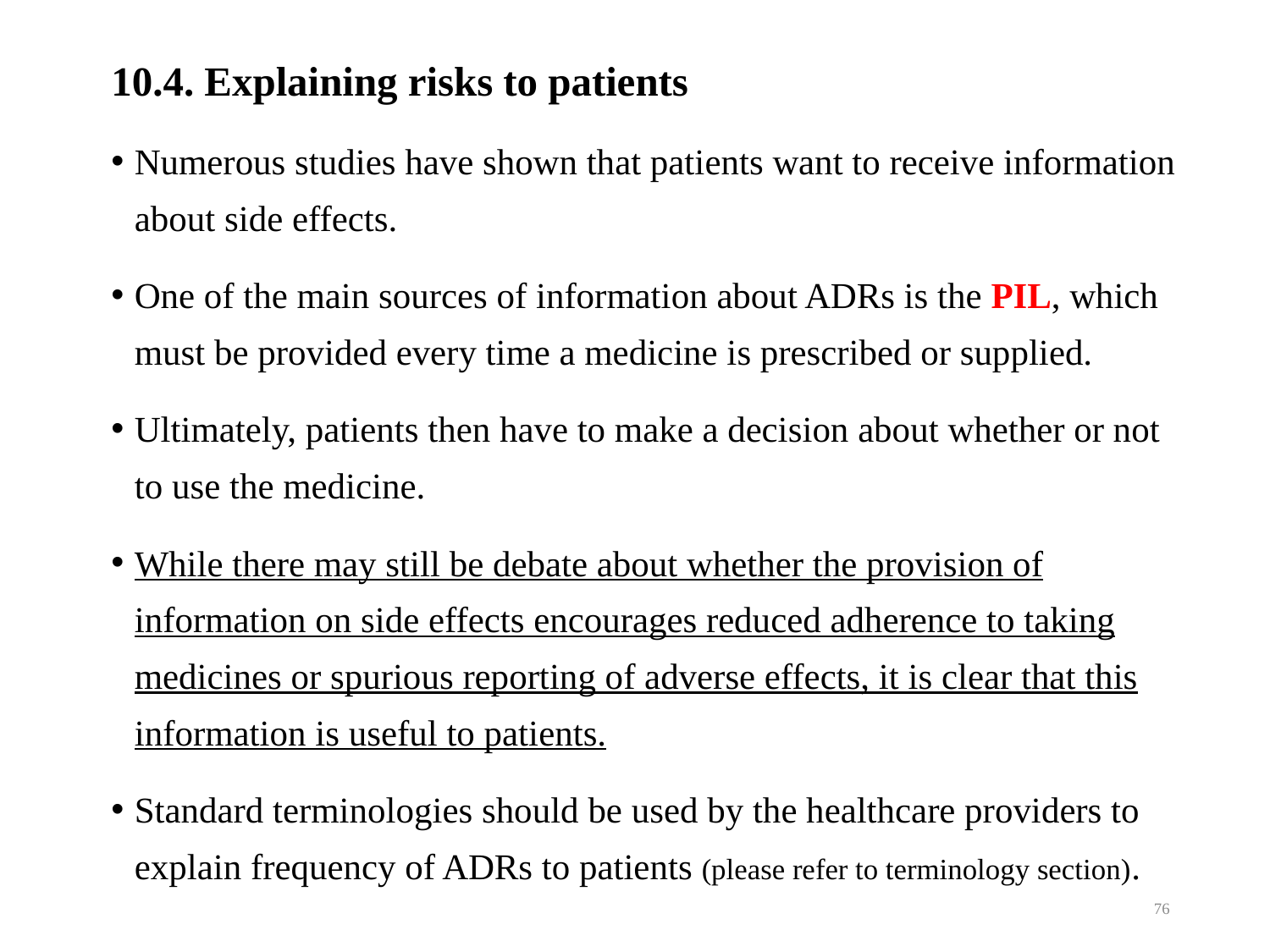

10.4. Explaining risks to patients
Numerous studies have shown that patients want to receive information about side effects.
One of the main sources of information about ADRs is the PIL, which must be provided every time a medicine is prescribed or supplied.
Ultimately, patients then have to make a decision about whether or not to use the medicine.
While there may still be debate about whether the provision of information on side effects encourages reduced adherence to taking medicines or spurious reporting of adverse effects, it is clear that this information is useful to patients.
Standard terminologies should be used by the healthcare providers to explain frequency of ADRs to patients (please refer to terminology section).

76